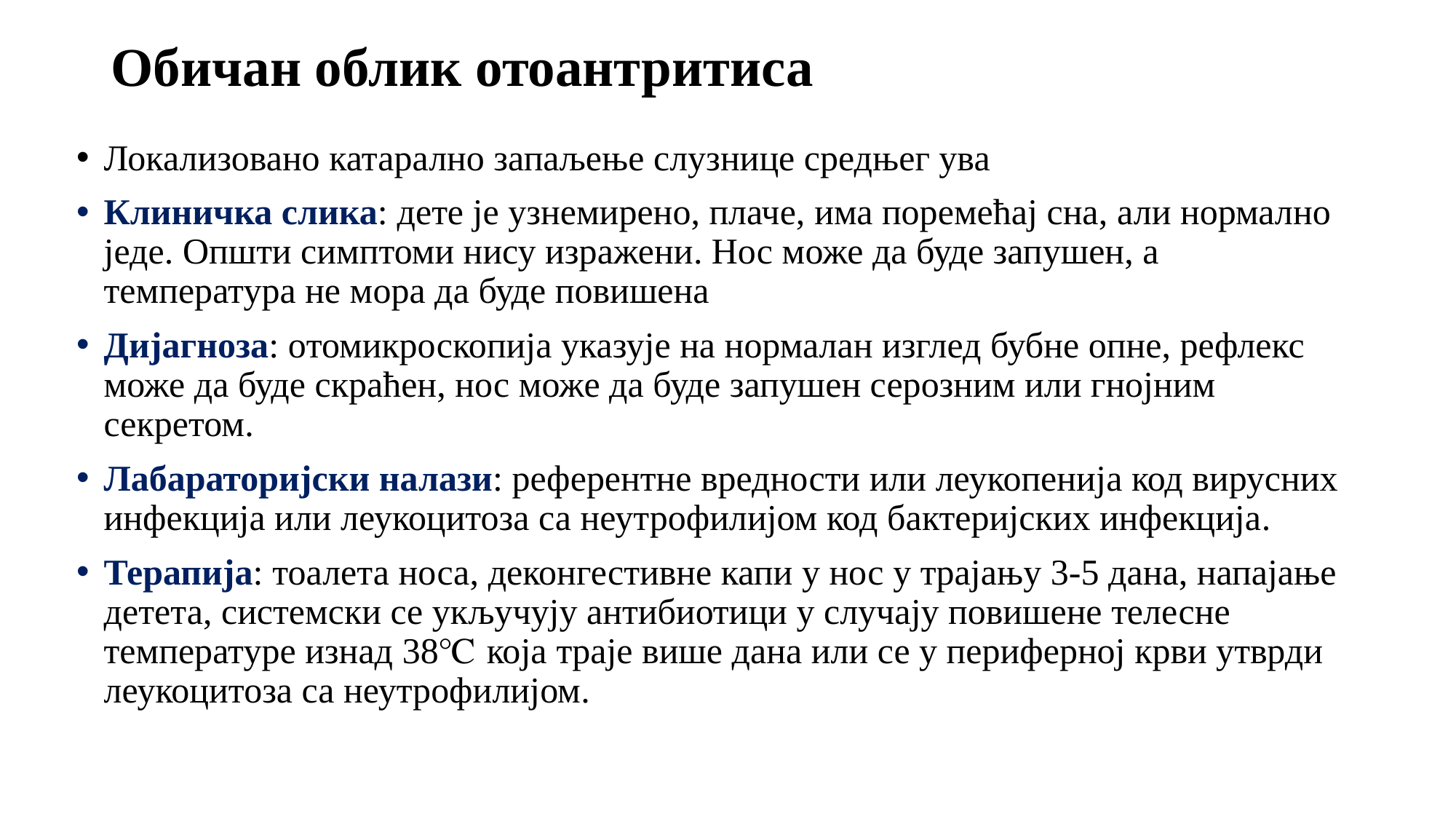

# Обичан облик отоантритиса
Локализовано катарално запаљење слузнице средњег ува
Клиничка слика: дете је узнемирено, плаче, има поремећај сна, али нормално једе. Општи симптоми нису изражени. Нос може да буде запушен, а температура не мора да буде повишена
Дијагноза: отомикроскопија указује на нормалан изглед бубне опне, рефлекс може да буде скраћен, нос може да буде запушен серозним или гнојним секретом.
Лабараторијски налази: референтне вредности или леукопенија код вирусних инфекција или леукоцитоза са неутрофилијом код бактеријских инфекција.
Терапија: тоалета носа, деконгестивне капи у нос у трајању 3-5 дана, напајање детета, системски се укључују антибиотици у случају повишене телесне температуре изнад 38℃ која траје више дана или се у периферној крви утврди  леукоцитоза са неутрофилијом.